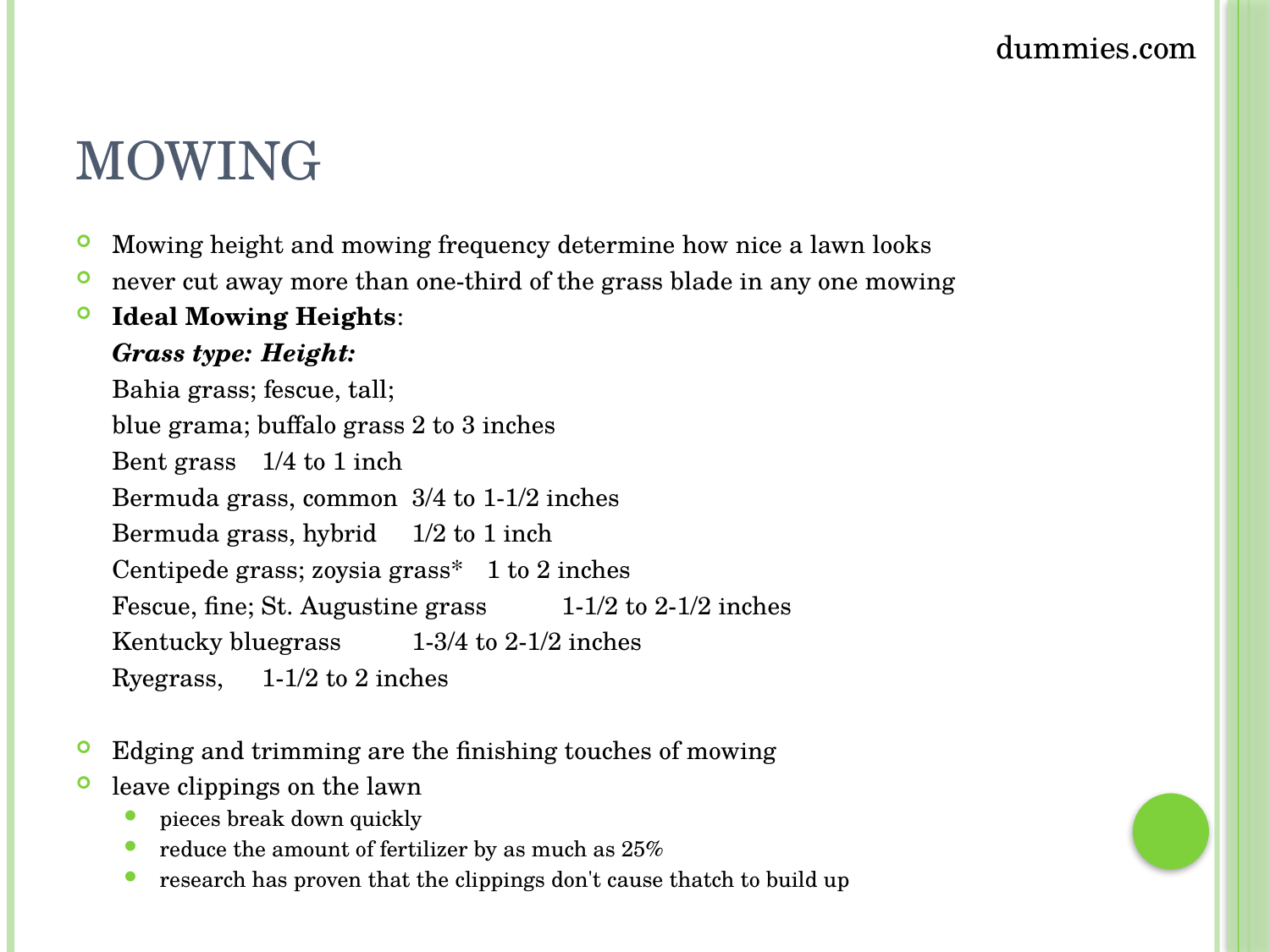

dummies.com
# Mowing
Mowing height and mowing frequency determine how nice a lawn looks
never cut away more than one-third of the grass blade in any one mowing
Ideal Mowing Heights:
		Grass type:		Height:
		Bahia grass; fescue, tall;
			blue grama; buffalo grass	2 to 3 inches
		Bent grass				1/4 to 1 inch
		Bermuda grass, common		3/4 to 1-1/2 inches
		Bermuda grass, hybrid		1/2 to 1 inch
		Centipede grass; zoysia grass*		1 to 2 inches
		Fescue, fine; St. Augustine grass	1-1/2 to 2-1/2 inches
		Kentucky bluegrass			1-3/4 to 2-1/2 inches
		Ryegrass, 				1-1/2 to 2 inches

Edging and trimming are the finishing touches of mowing
leave clippings on the lawn
pieces break down quickly
reduce the amount of fertilizer by as much as 25%
research has proven that the clippings don't cause thatch to build up